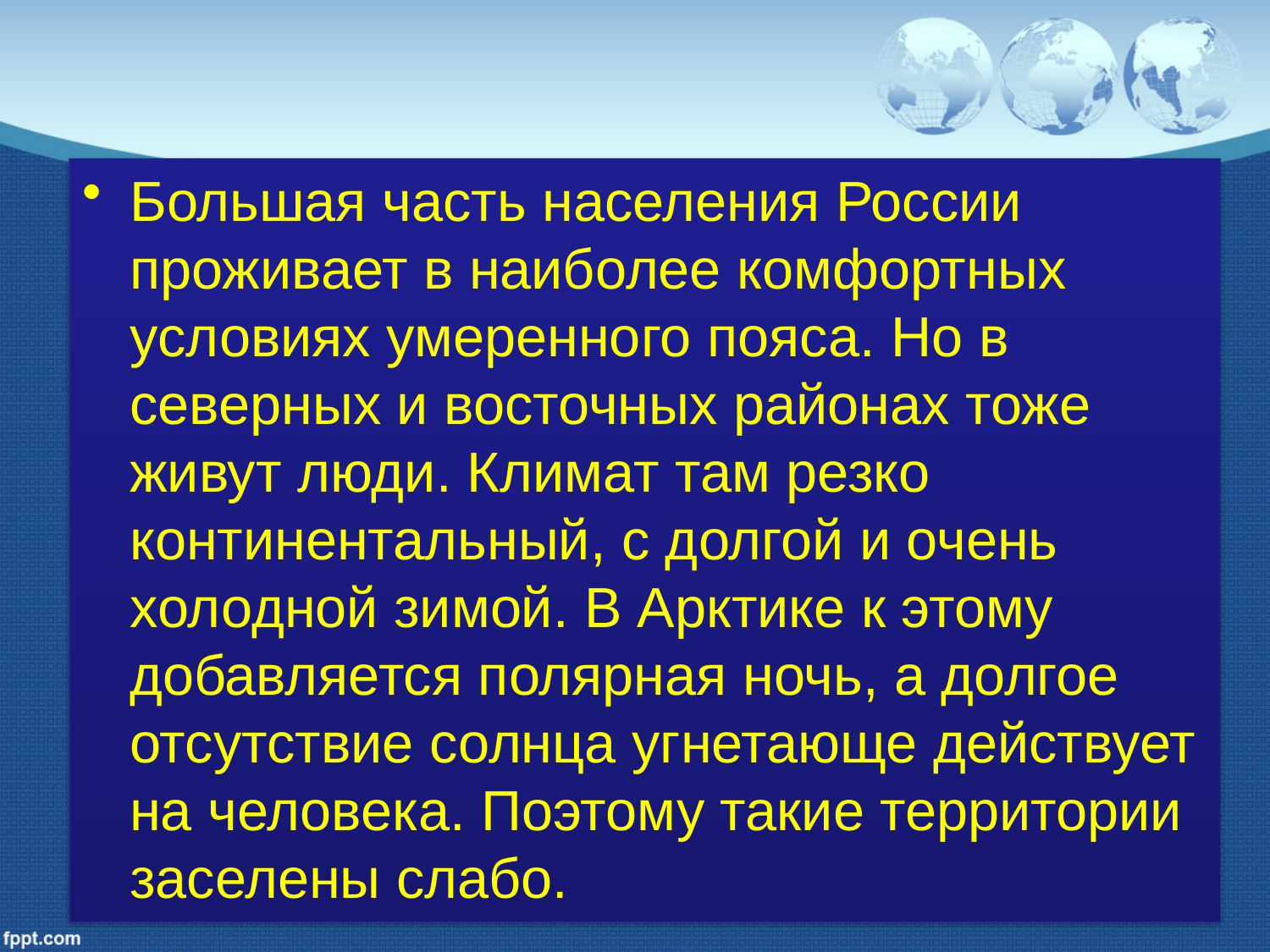

Большая часть населения России проживает в наиболее комфортных условиях умеренного пояса. Но в северных и восточных районах тоже живут люди. Климат там резко континентальный, с долгой и очень холодной зимой. В Арктике к этому добавляется полярная ночь, а долгое отсутствие солнца угнетающе действует на человека. Поэтому такие территории заселены слабо.